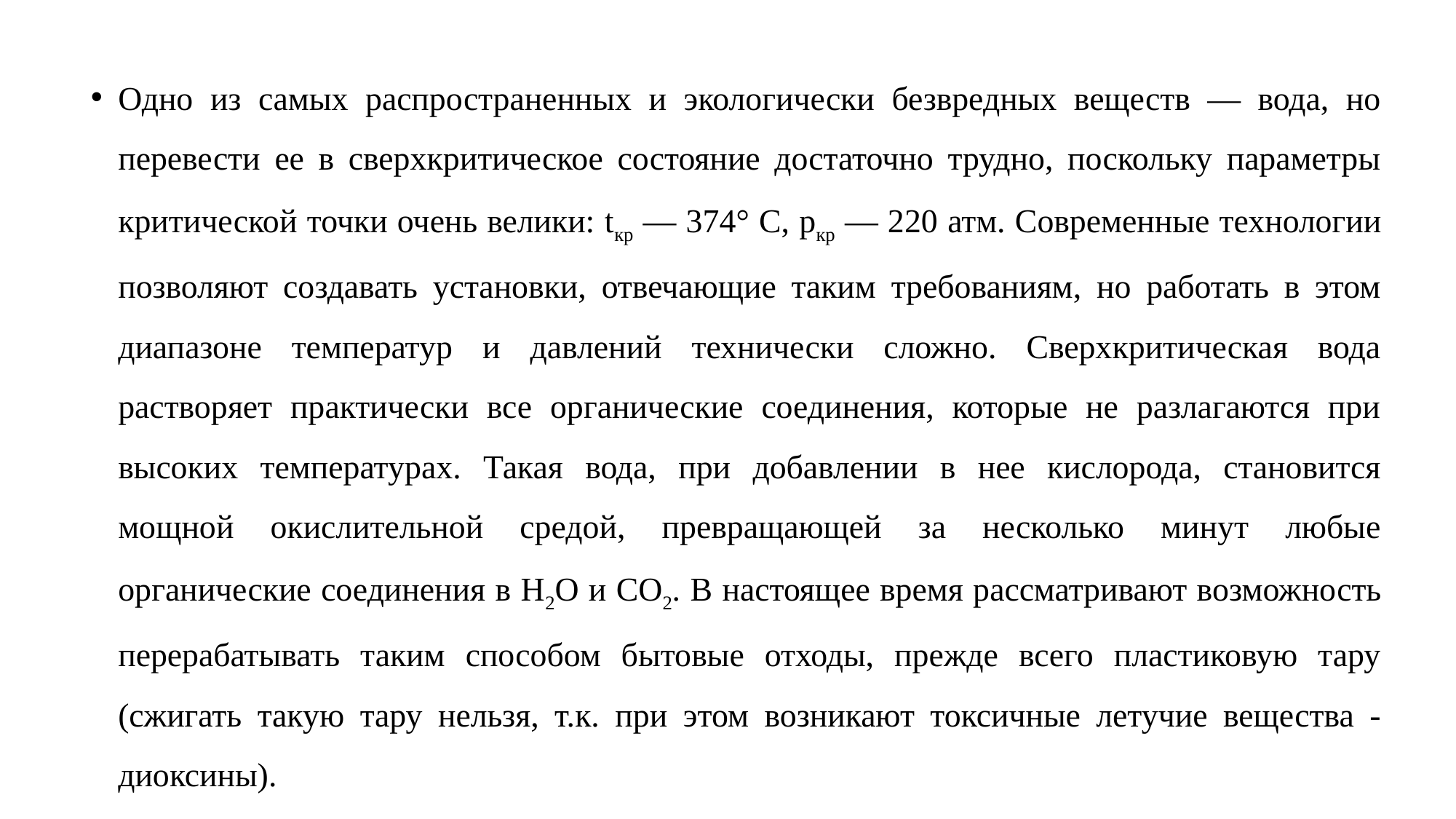

Одно из самых распространенных и экологически безвредных веществ — вода, но перевести ее в сверхкритическое состояние достаточно трудно, поскольку параметры критической точки очень велики: tкр — 374° С, ркр — 220 атм. Современные технологии позволяют создавать установки, отвечающие таким требованиям, но работать в этом диапазоне температур и давлений технически сложно. Сверхкритическая вода растворяет практически все органические соединения, которые не разлагаются при высоких температурах. Такая вода, при добавлении в нее кислорода, становится мощной окислительной средой, превращающей за несколько минут любые органические соединения в Н2О и СО2. В настоящее время рассматривают возможность перерабатывать таким способом бытовые отходы, прежде всего пластиковую тару (сжигать такую тару нельзя, т.к. при этом возникают токсичные летучие вещества - диоксины).